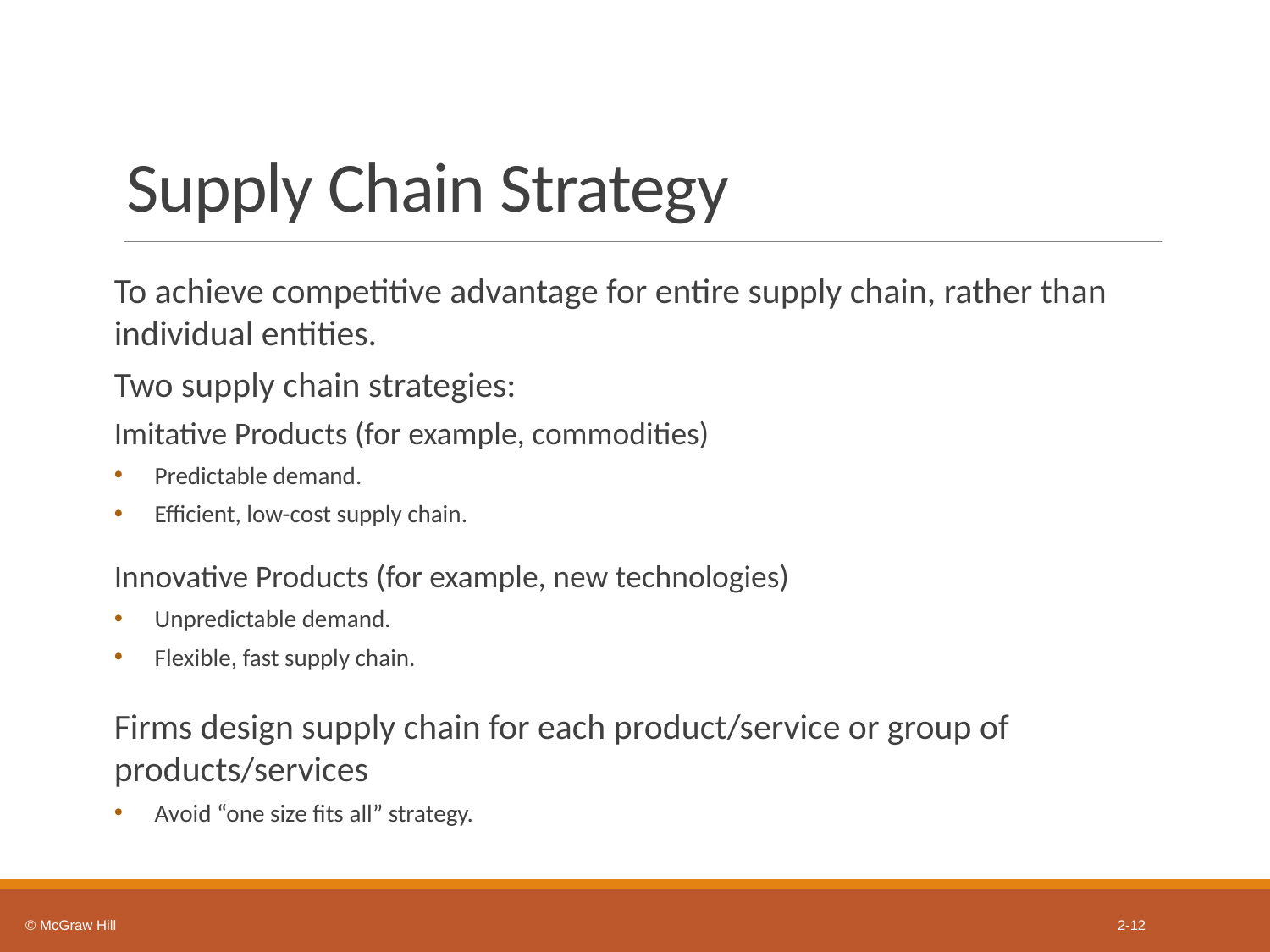

# Supply Chain Strategy
To achieve competitive advantage for entire supply chain, rather than individual entities.
Two supply chain strategies:
Imitative Products (for example, commodities)
Predictable demand.
Efficient, low-cost supply chain.
Innovative Products (for example, new technologies)
Unpredictable demand.
Flexible, fast supply chain.
Firms design supply chain for each product/service or group of products/services
Avoid “one size fits all” strategy.